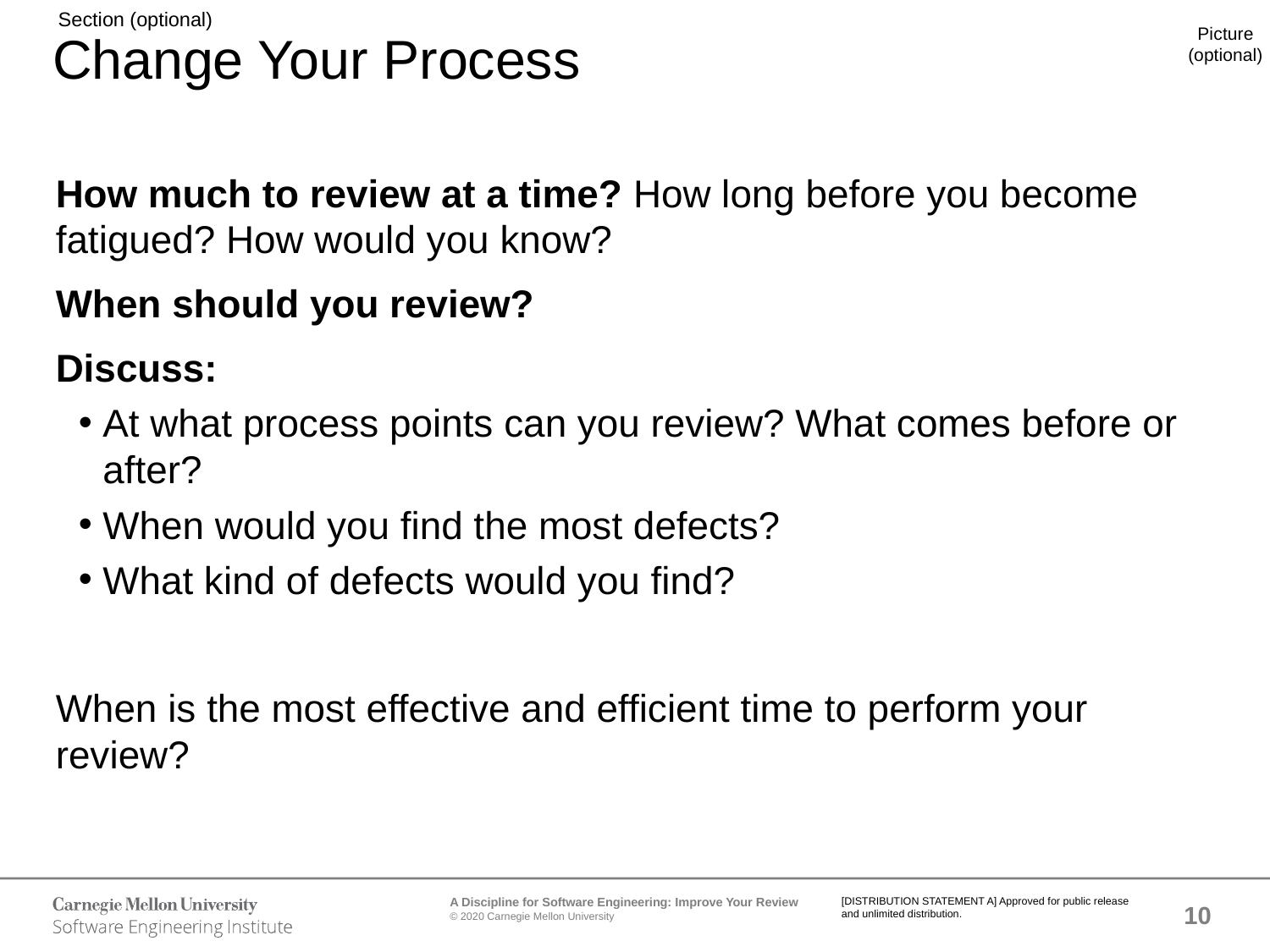

# Change Your Process
How much to review at a time? How long before you become fatigued? How would you know?
When should you review?
Discuss:
At what process points can you review? What comes before or after?
When would you find the most defects?
What kind of defects would you find?

When is the most effective and efficient time to perform your review?